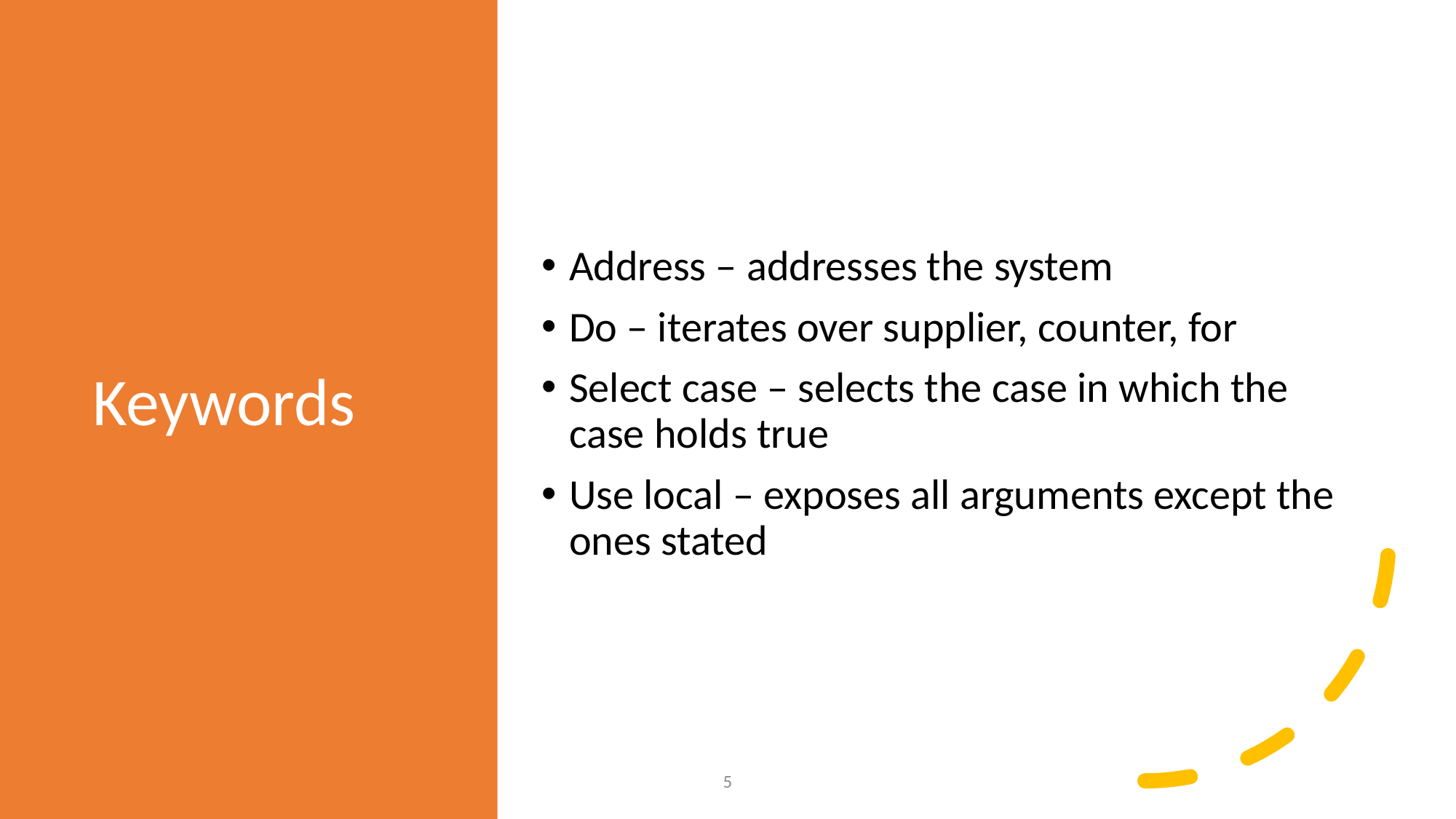

# Keywords
Address – addresses the system
Do – iterates over supplier, counter, for
Select case – selects the case in which the case holds true
Use local – exposes all arguments except the ones stated

5